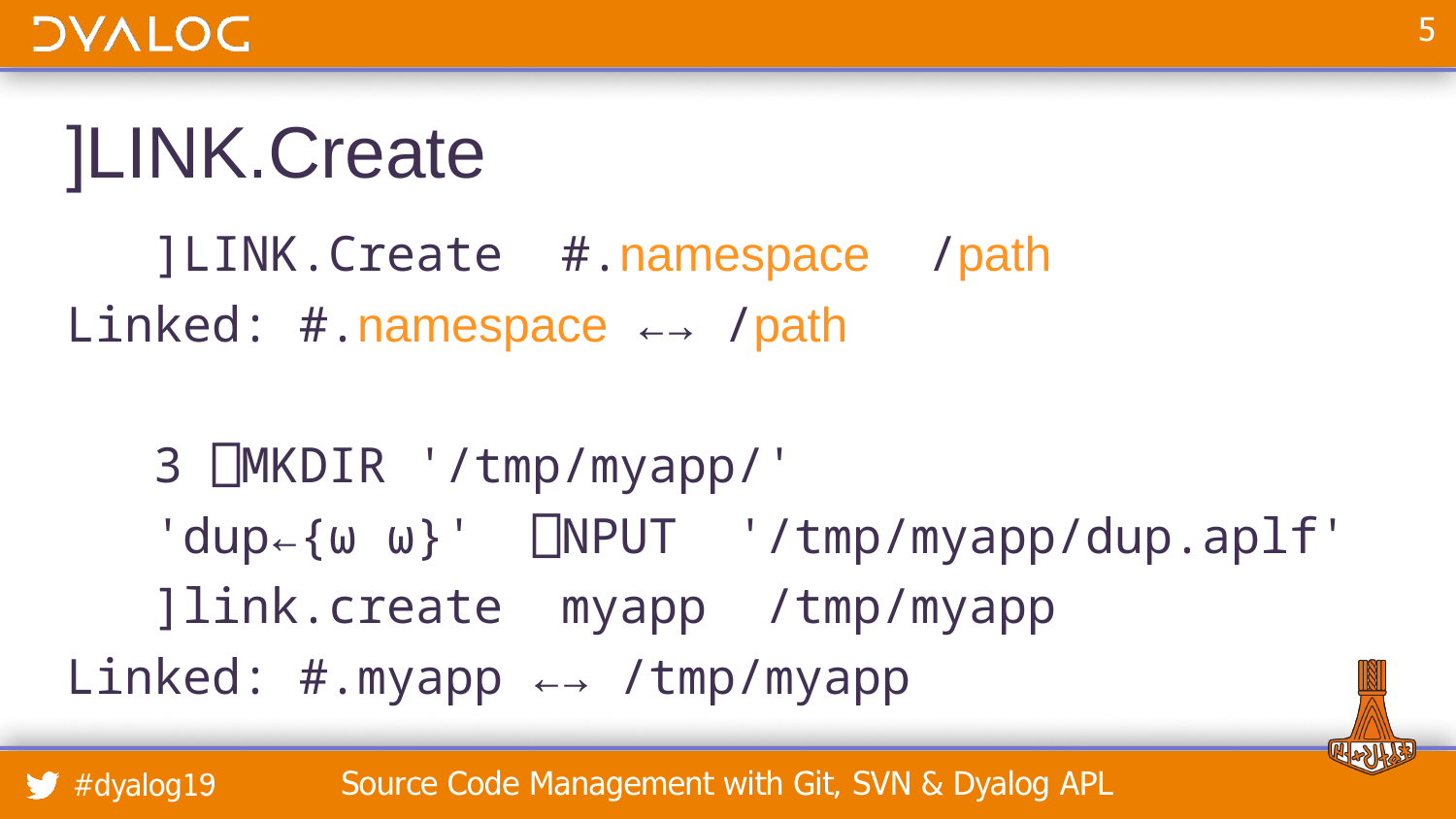

# ]LINK.Create
   ]LINK.Create  #.namespace  /path
Linked: #.namespace ←→ /path

   3 ⎕MKDIR '/tmp/myapp/'
   'dup←{⍵ ⍵}'  ⎕NPUT  '/tmp/myapp/dup.aplf'
   ]link.create  myapp  /tmp/myapp
Linked: #.myapp ←→ /tmp/myapp